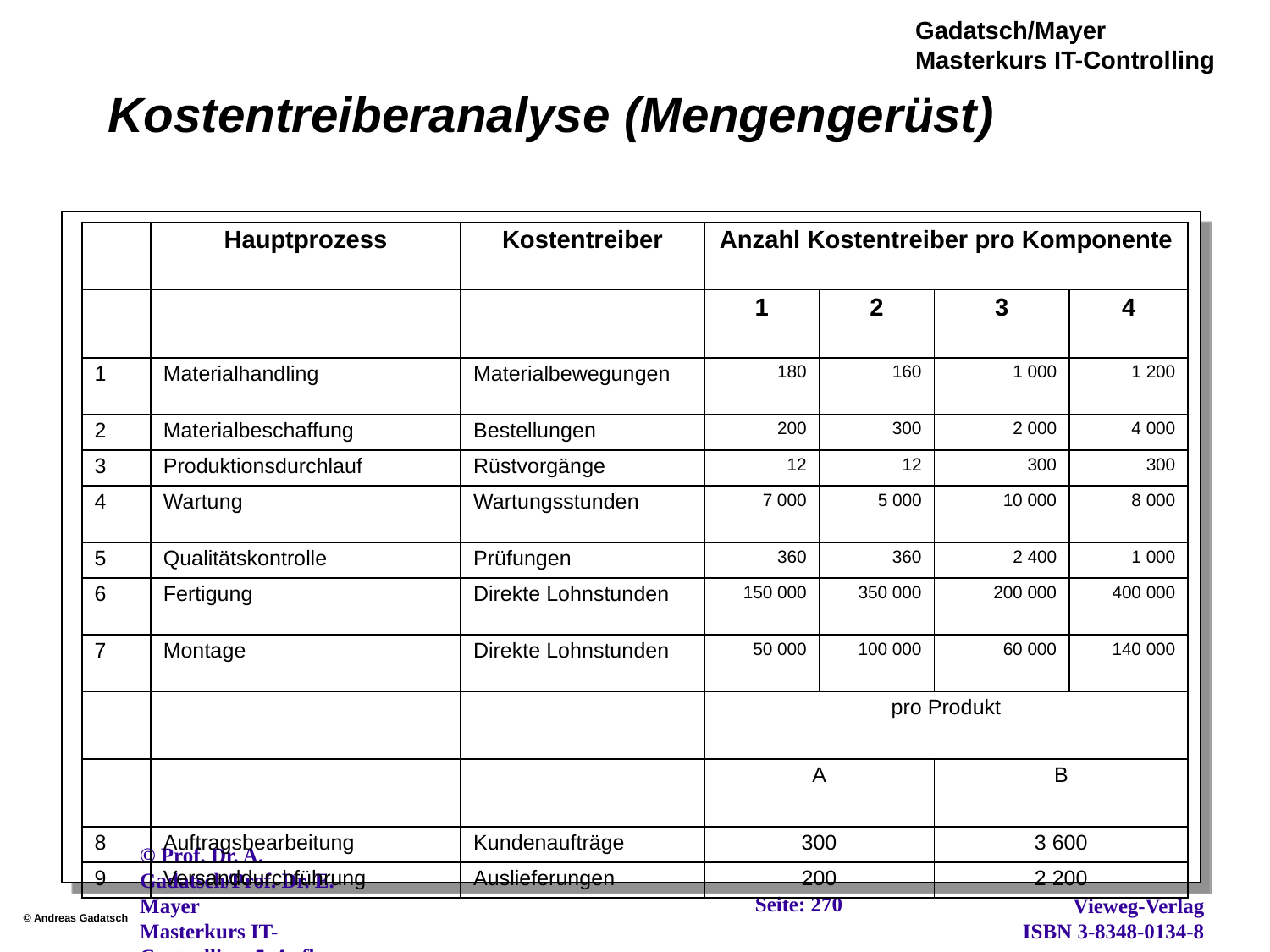

# Kostentreiberanalyse (Mengengerüst)
|  | Hauptprozess | Kostentreiber | Anzahl Kostentreiber pro Komponente |  |  |  |
| --- | --- | --- | --- | --- | --- | --- |
|  |  |  | 1 | 2 | 3 | 4 |
| 1 | Materialhandling | Materialbewegungen | 180 | 160 | 1 000 | 1 200 |
| 2 | Materialbeschaffung | Bestellungen | 200 | 300 | 2 000 | 4 000 |
| 3 | Produktionsdurchlauf | Rüstvorgänge | 12 | 12 | 300 | 300 |
| 4 | Wartung | Wartungsstunden | 7 000 | 5 000 | 10 000 | 8 000 |
| 5 | Qualitätskontrolle | Prüfungen | 360 | 360 | 2 400 | 1 000 |
| 6 | Fertigung | Direkte Lohnstunden | 150 000 | 350 000 | 200 000 | 400 000 |
| 7 | Montage | Direkte Lohnstunden | 50 000 | 100 000 | 60 000 | 140 000 |
|  |  |  | pro Produkt |  |  |  |
|  |  |  | A |  | B |  |
| 8 | Auftragsbearbeitung | Kundenaufträge | 300 |  | 3 600 |  |
| 9 | Versanddurchführung | Auslieferungen | 200 |  | 2 200 |  |

Seite: 270

© Prof. Dr. A. Gadatsch/Prof. Dr. E. Mayer
Masterkurs IT-Controlling, 5. Aufl., Wiesbaden, 2012